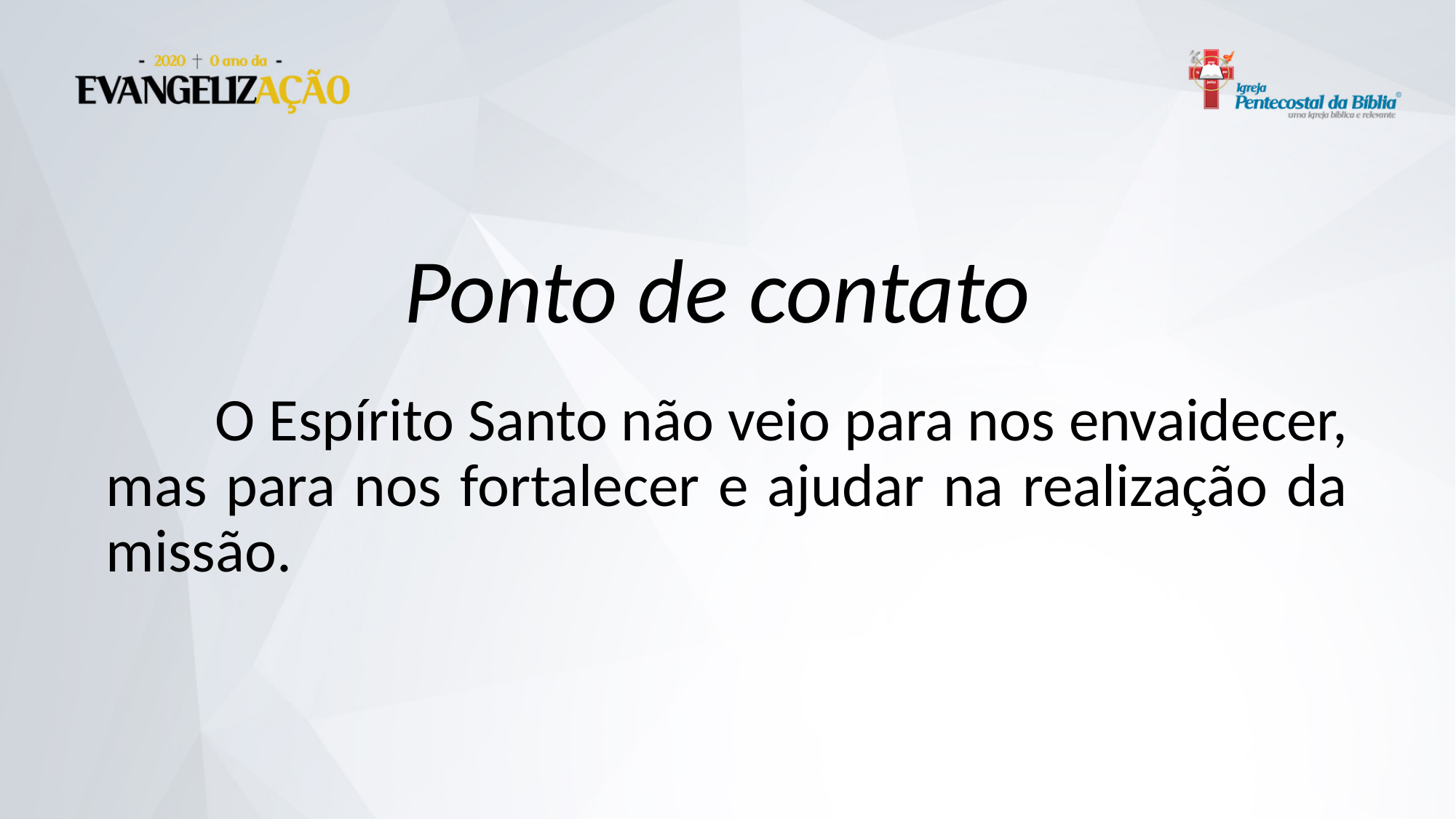

Ponto de contato

	O Espírito Santo não veio para nos envaidecer, mas para nos fortalecer e ajudar na realização da missão.